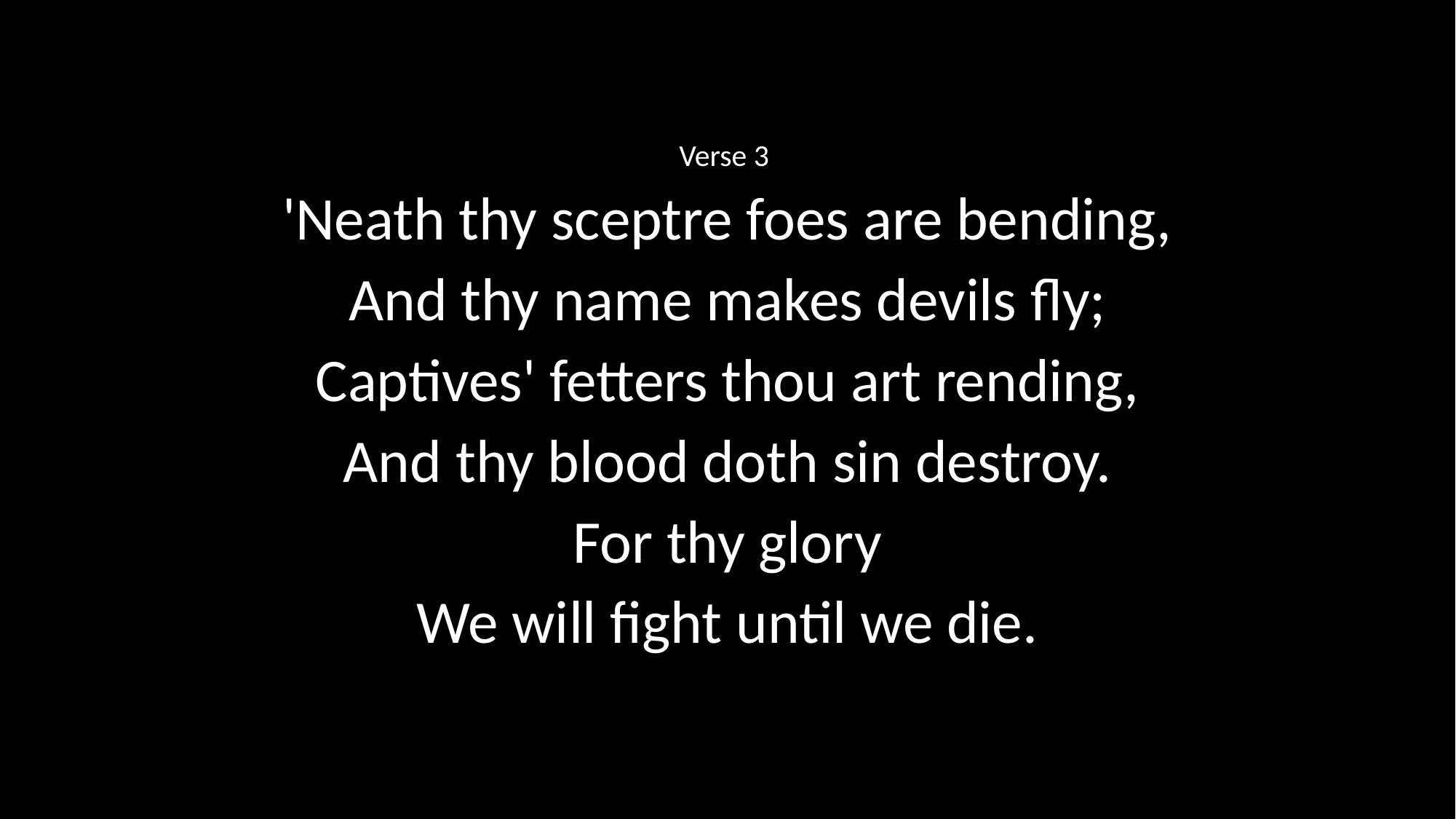

Verse 3
'Neath thy sceptre foes are bending,
And thy name makes devils fly;
Captives' fetters thou art rending,
And thy blood doth sin destroy.
For thy glory
We will fight until we die.